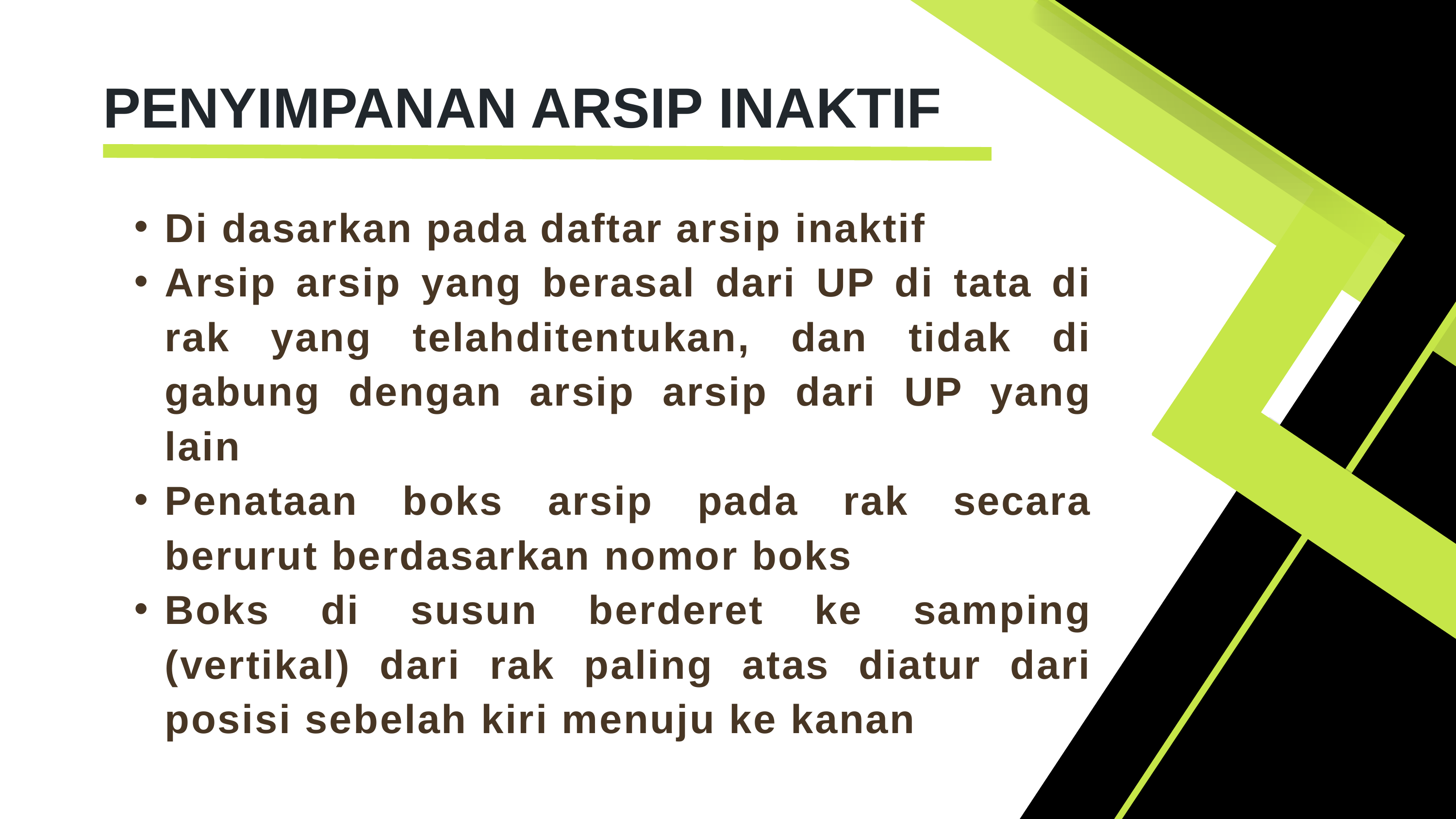

PENYIMPANAN ARSIP INAKTIF

Di dasarkan pada daftar arsip inaktif
Arsip arsip yang berasal dari UP di tata di rak yang telahditentukan, dan tidak di gabung dengan arsip arsip dari UP yang lain
Penataan boks arsip pada rak secara berurut berdasarkan nomor boks
Boks di susun berderet ke samping (vertikal) dari rak paling atas diatur dari posisi sebelah kiri menuju ke kanan